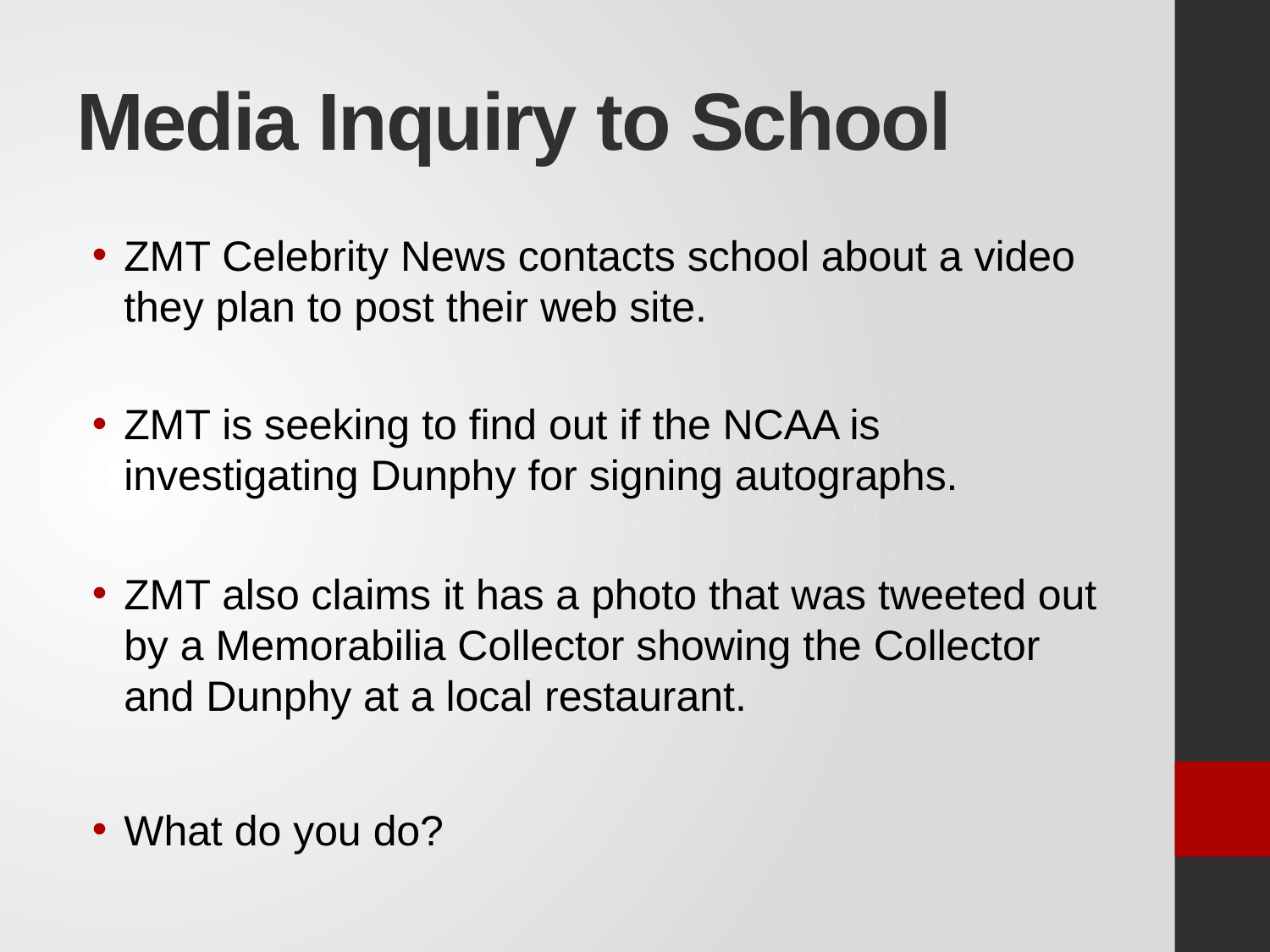

# Media Inquiry to School
ZMT Celebrity News contacts school about a video they plan to post their web site.

ZMT is seeking to find out if the NCAA is investigating Dunphy for signing autographs.

ZMT also claims it has a photo that was tweeted out by a Memorabilia Collector showing the Collector and Dunphy at a local restaurant.

What do you do?